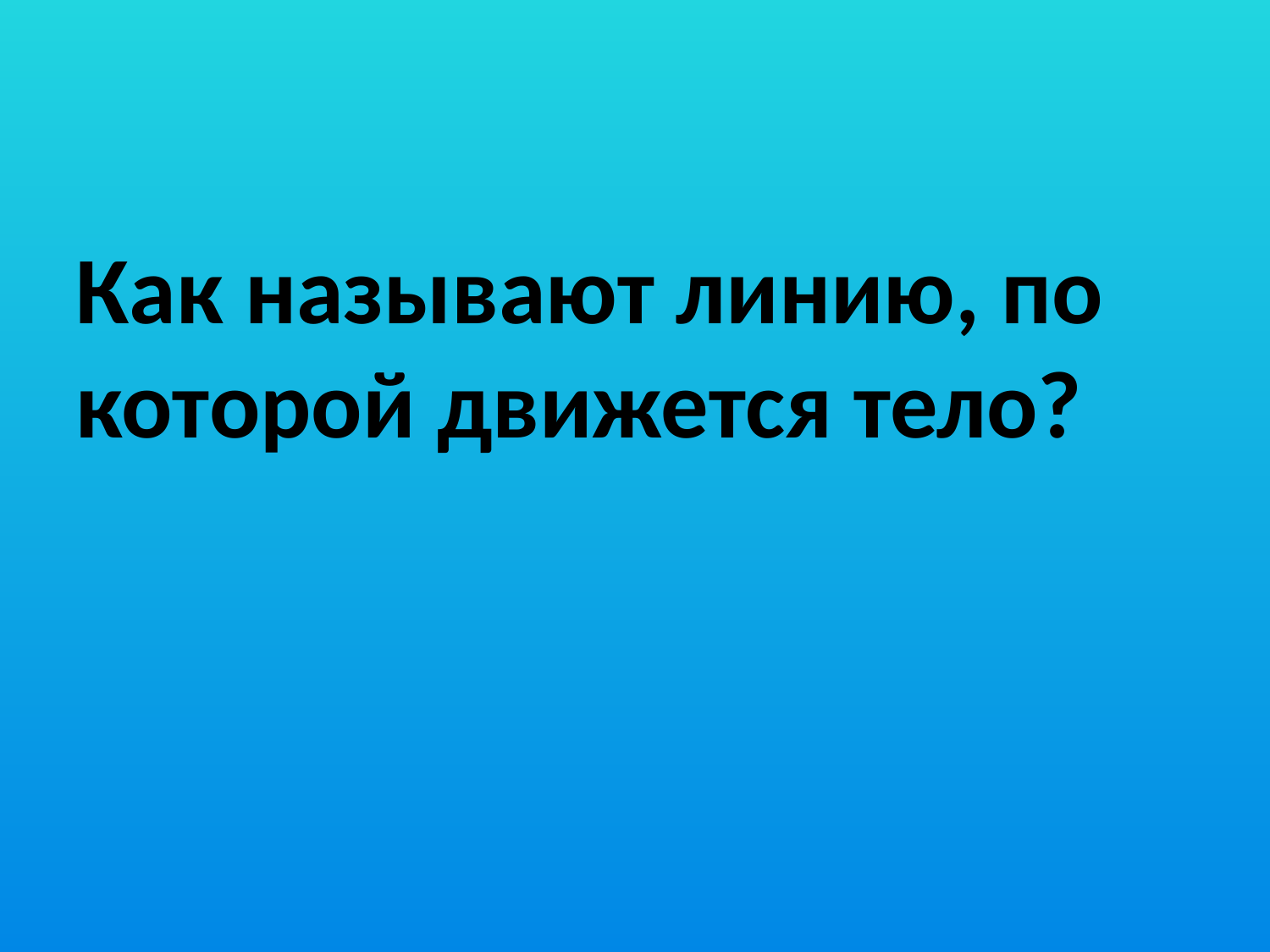

Как называют линию, по которой движется тело?